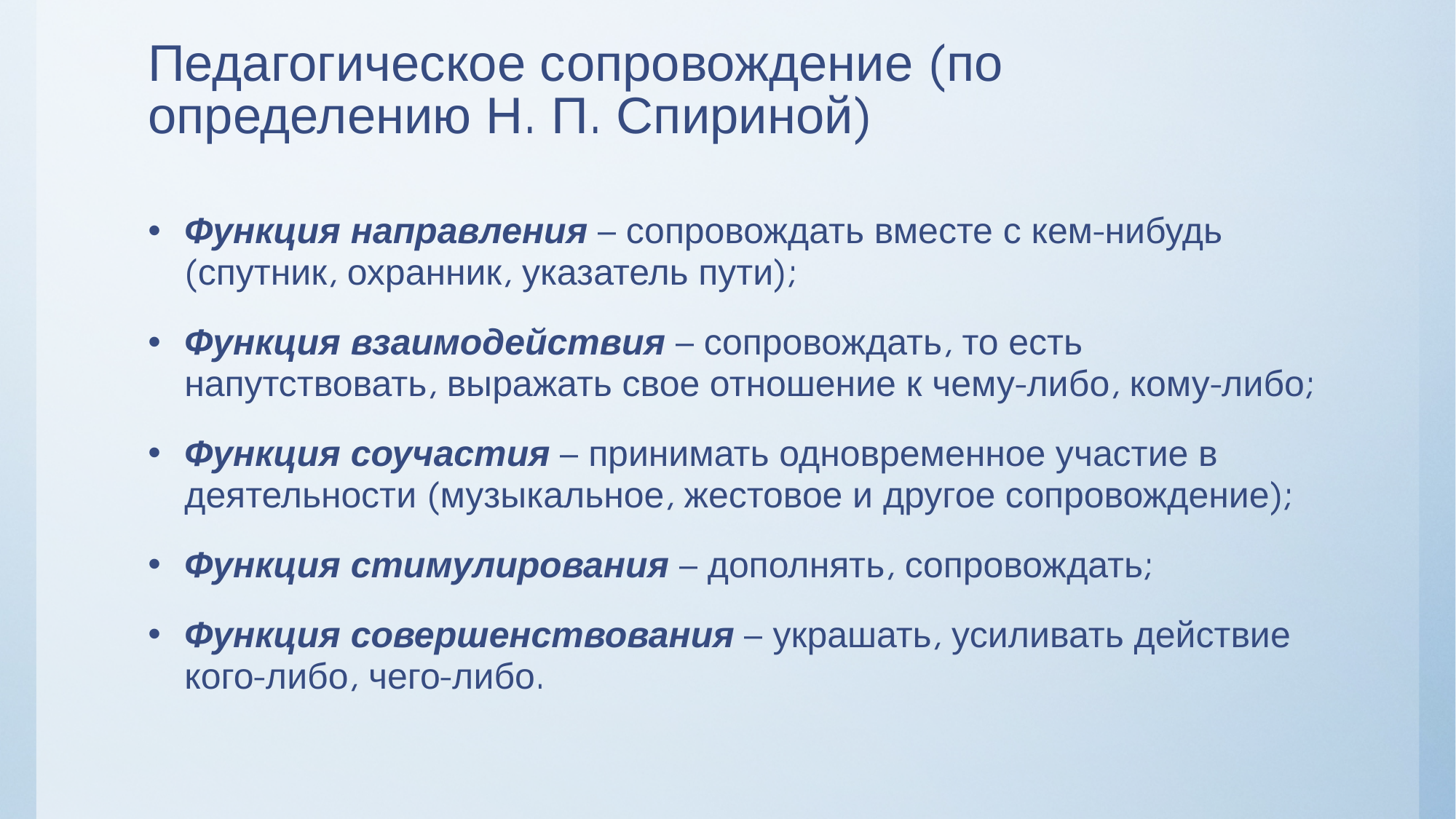

# Педагогическое сопровождение (по определению Н. П. Спириной)
Функция направления – сопровождать вместе с кем-нибудь (спутник, охранник, указатель пути);
Функция взаимодействия – сопровождать, то есть напутствовать, выражать свое отношение к чему-либо, кому-либо;
Функция соучастия – принимать одновременное участие в деятельности (музыкальное, жестовое и другое сопровождение);
Функция стимулирования – дополнять, сопровождать;
Функция совершенствования – украшать, усиливать действие кого-либо, чего-либо.